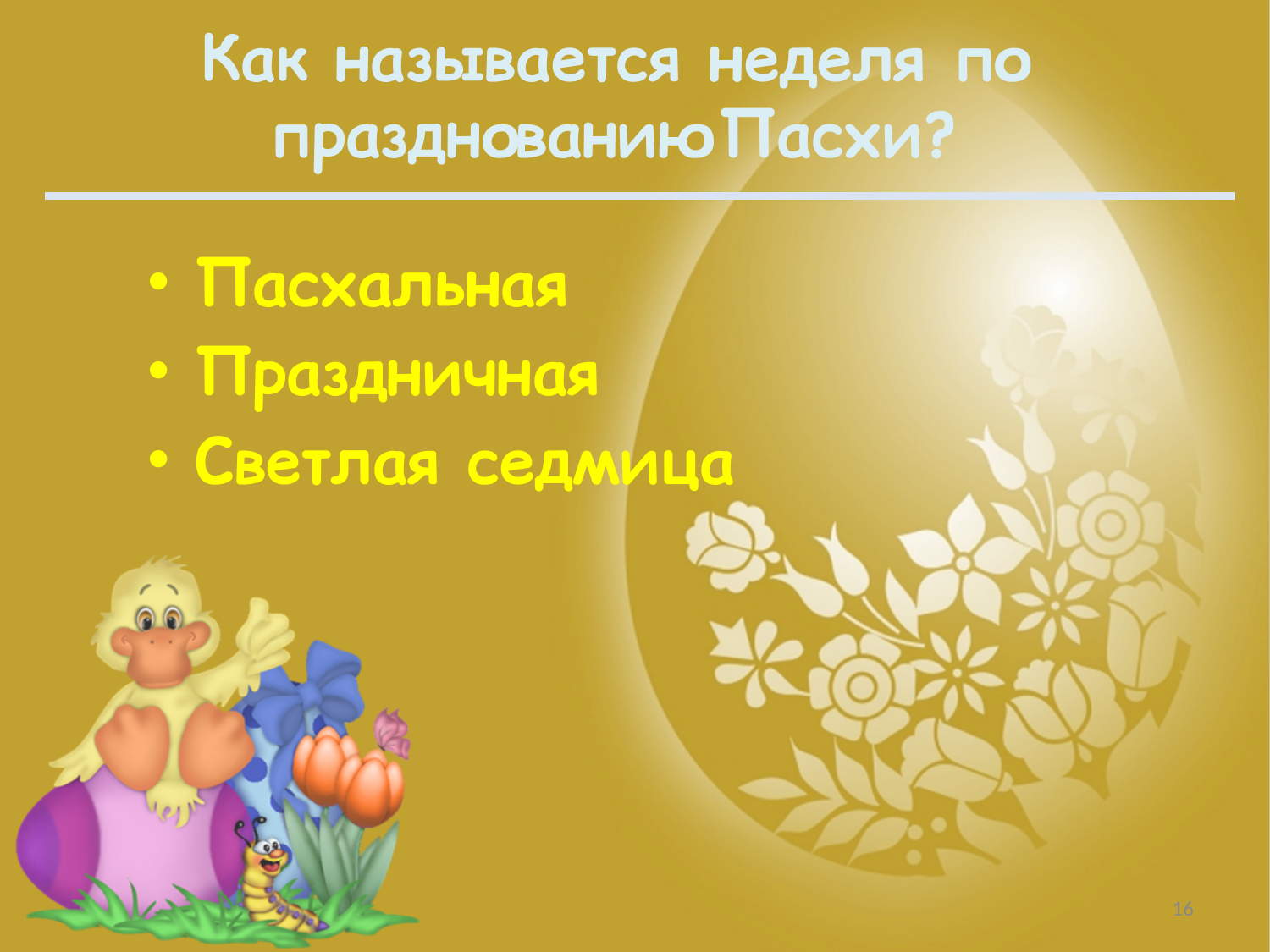

Как называется неделя по празднованию Пасхи?
Пасхальная
Праздничная
Светлая седмица
16